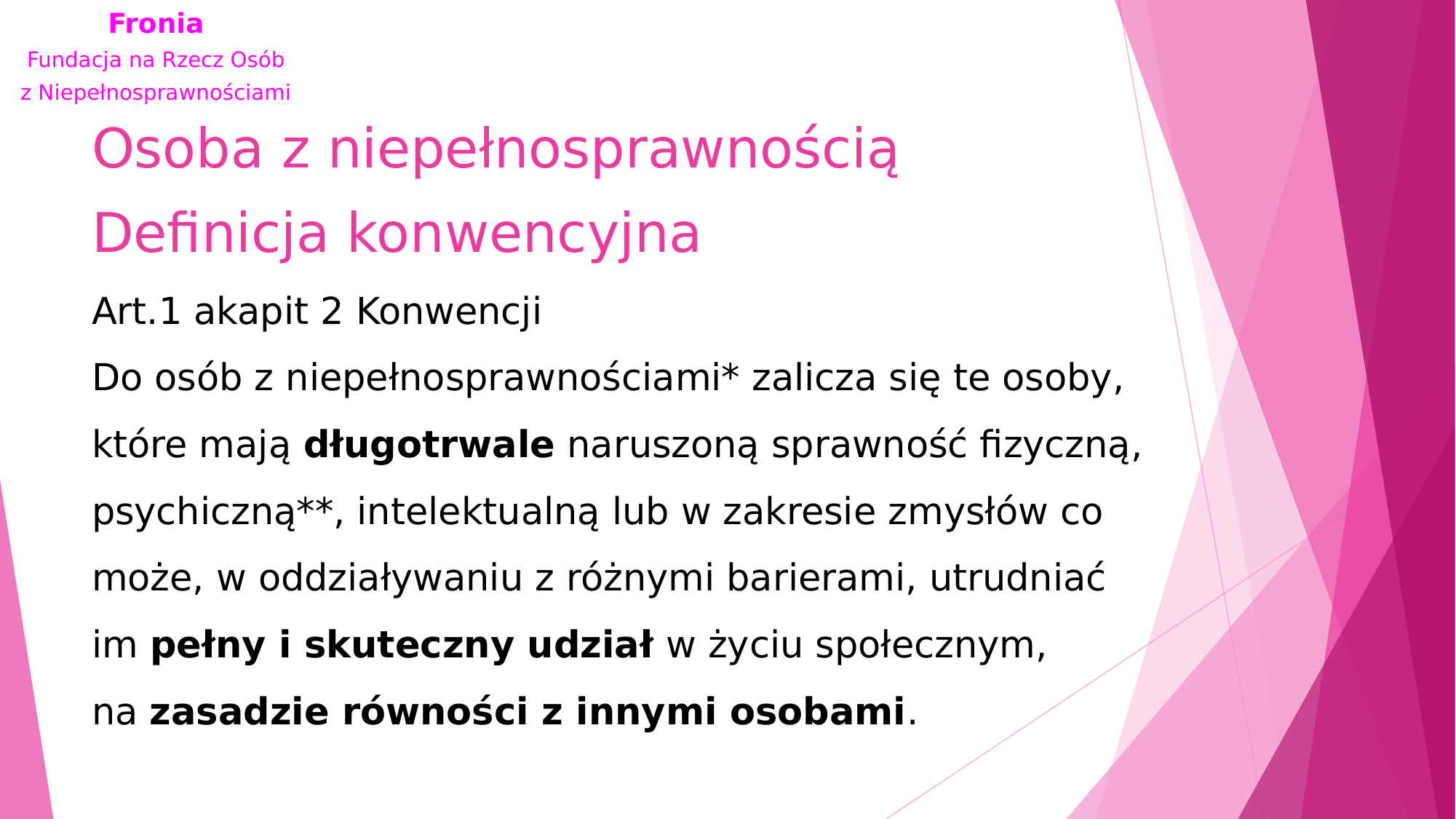

# Osoba z niepełnosprawnością Definicja konwencyjna
Art.1 akapit 2 Konwencji
Do osób z niepełnosprawnościami* zalicza się te osoby, które mają długotrwale naruszoną sprawność fizyczną, psychiczną**, intelektualną lub w zakresie zmysłów co może, w oddziaływaniu z różnymi barierami, utrudniać im pełny i skuteczny udział w życiu społecznym, na zasadzie równości z innymi osobami.